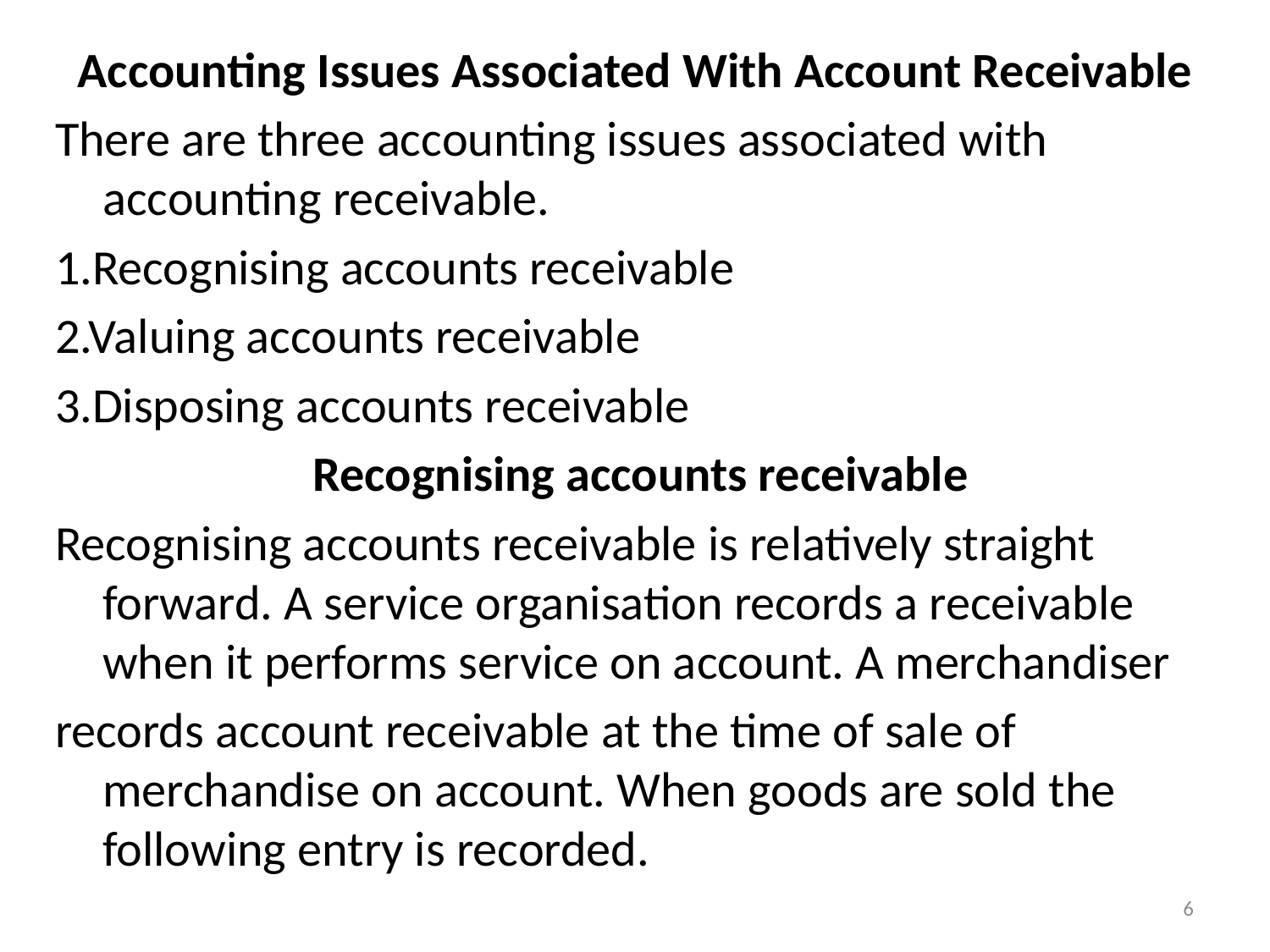

Accounting Issues Associated With Account Receivable
There are three accounting issues associated with accounting receivable.
1.Recognising accounts receivable
2.Valuing accounts receivable
3.Disposing accounts receivable
                       Recognising accounts receivable
Recognising accounts receivable is relatively straight forward. A service organisation records a receivable when it performs service on account. A merchandiser
records account receivable at the time of sale of merchandise on account. When goods are sold the following entry is recorded.

6